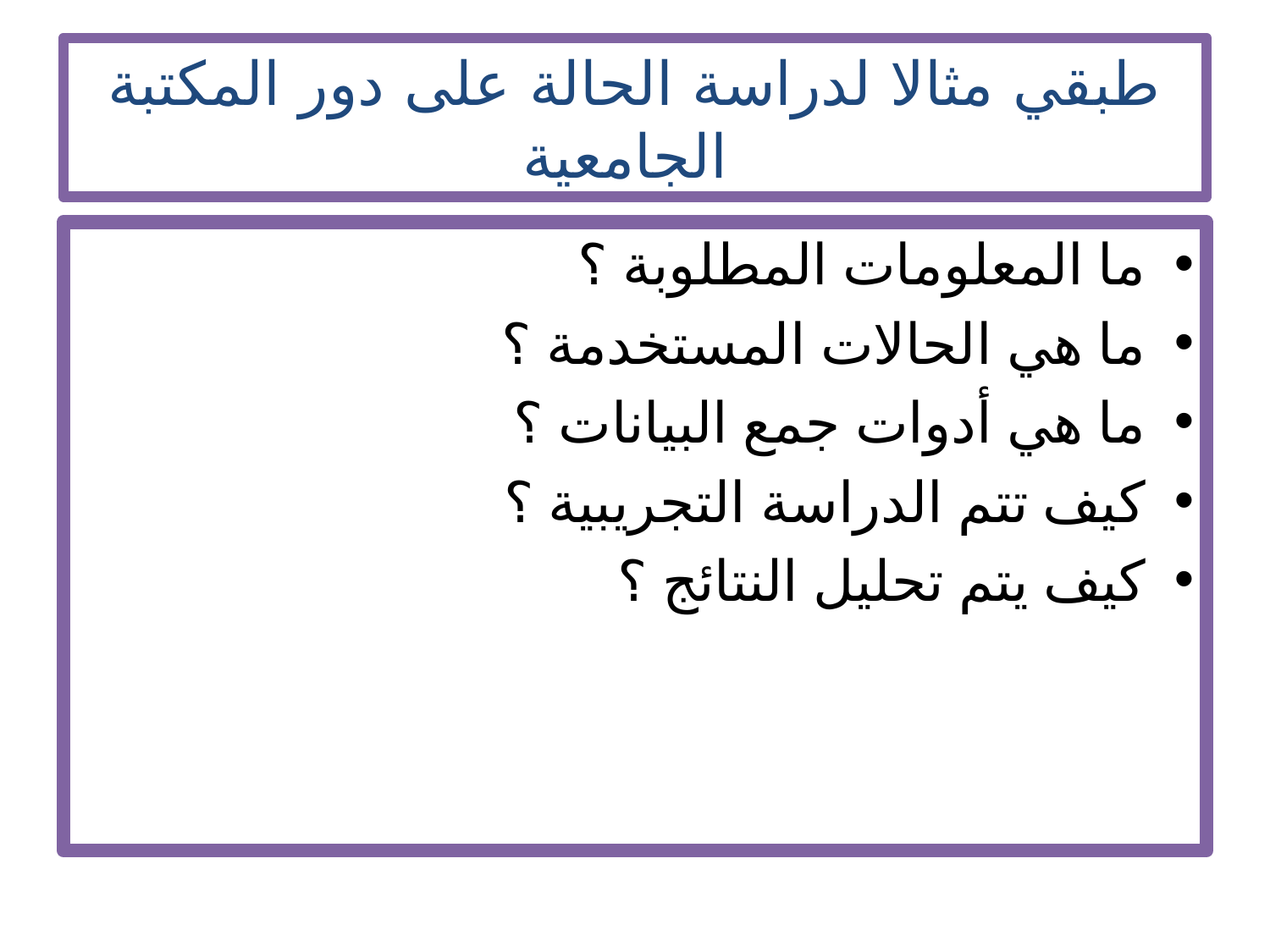

# طبقي مثالا لدراسة الحالة على دور المكتبة الجامعية
ما المعلومات المطلوبة ؟
ما هي الحالات المستخدمة ؟
ما هي أدوات جمع البيانات ؟
كيف تتم الدراسة التجريبية ؟
كيف يتم تحليل النتائج ؟